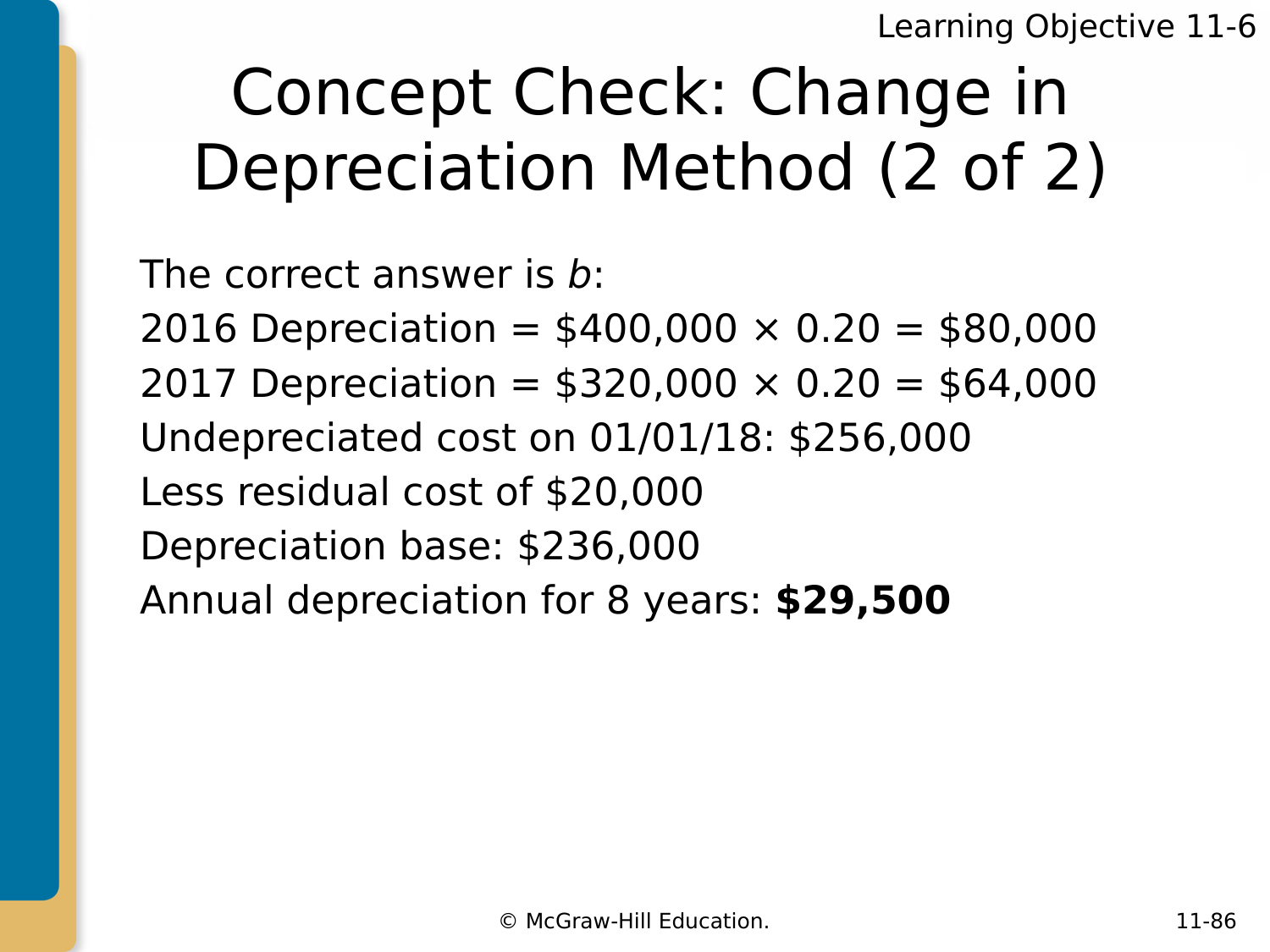

Learning Objective 11-6
# Concept Check: Change in Depreciation Method (2 of 2)
The correct answer is b:
2016 Depreciation = $400,000 × 0.20 = $80,000
2017 Depreciation = $320,000 × 0.20 = $64,000
Undepreciated cost on 01/01/18: $256,000
Less residual cost of $20,000
Depreciation base: $236,000
Annual depreciation for 8 years: $29,500